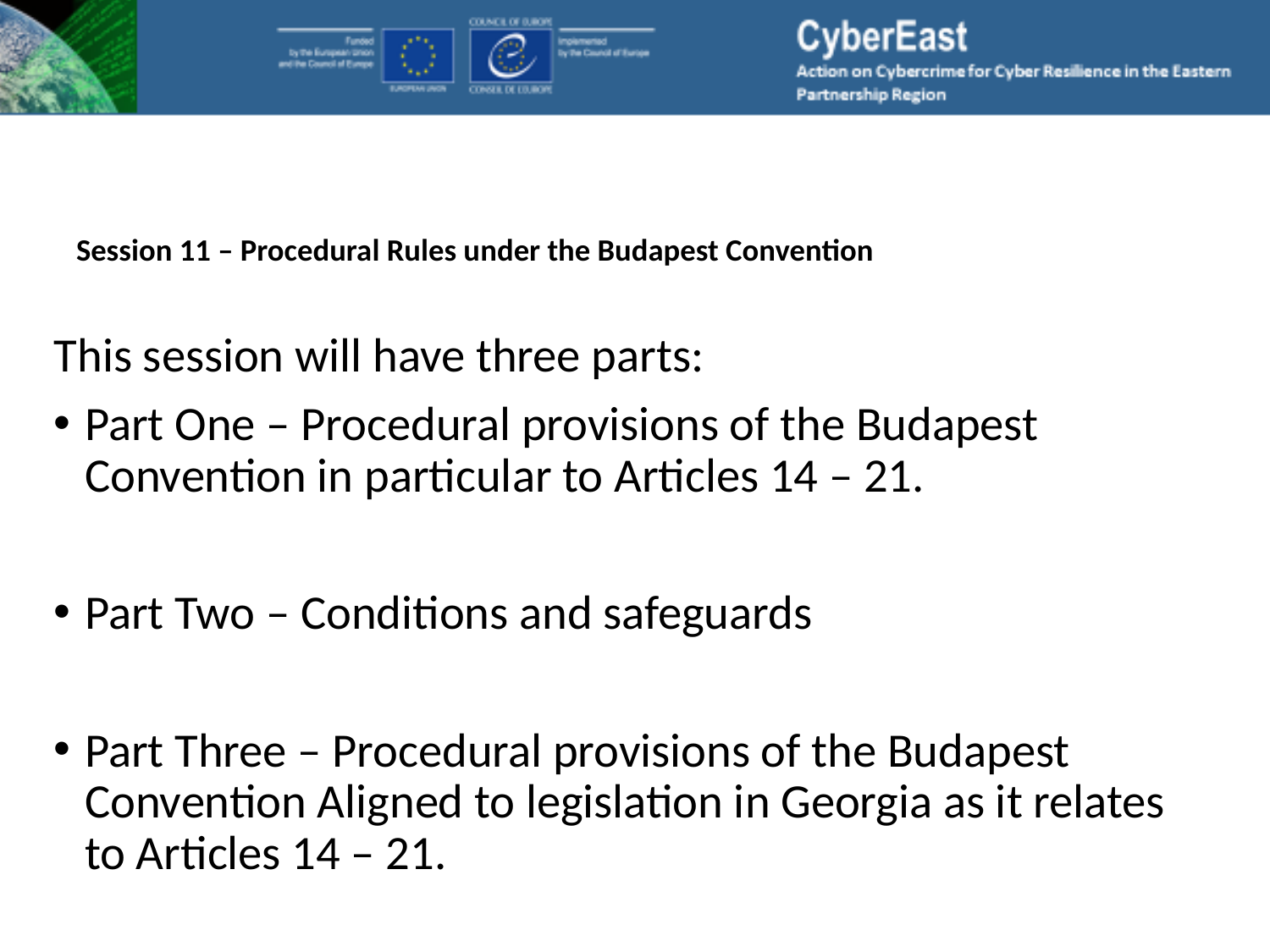

# Session 11 – Procedural Rules under the Budapest Convention
This session will have three parts:
Part One – Procedural provisions of the Budapest Convention in particular to Articles 14 – 21.

Part Two – Conditions and safeguards

Part Three – Procedural provisions of the Budapest Convention Aligned to legislation in Georgia as it relates to Articles 14 – 21.